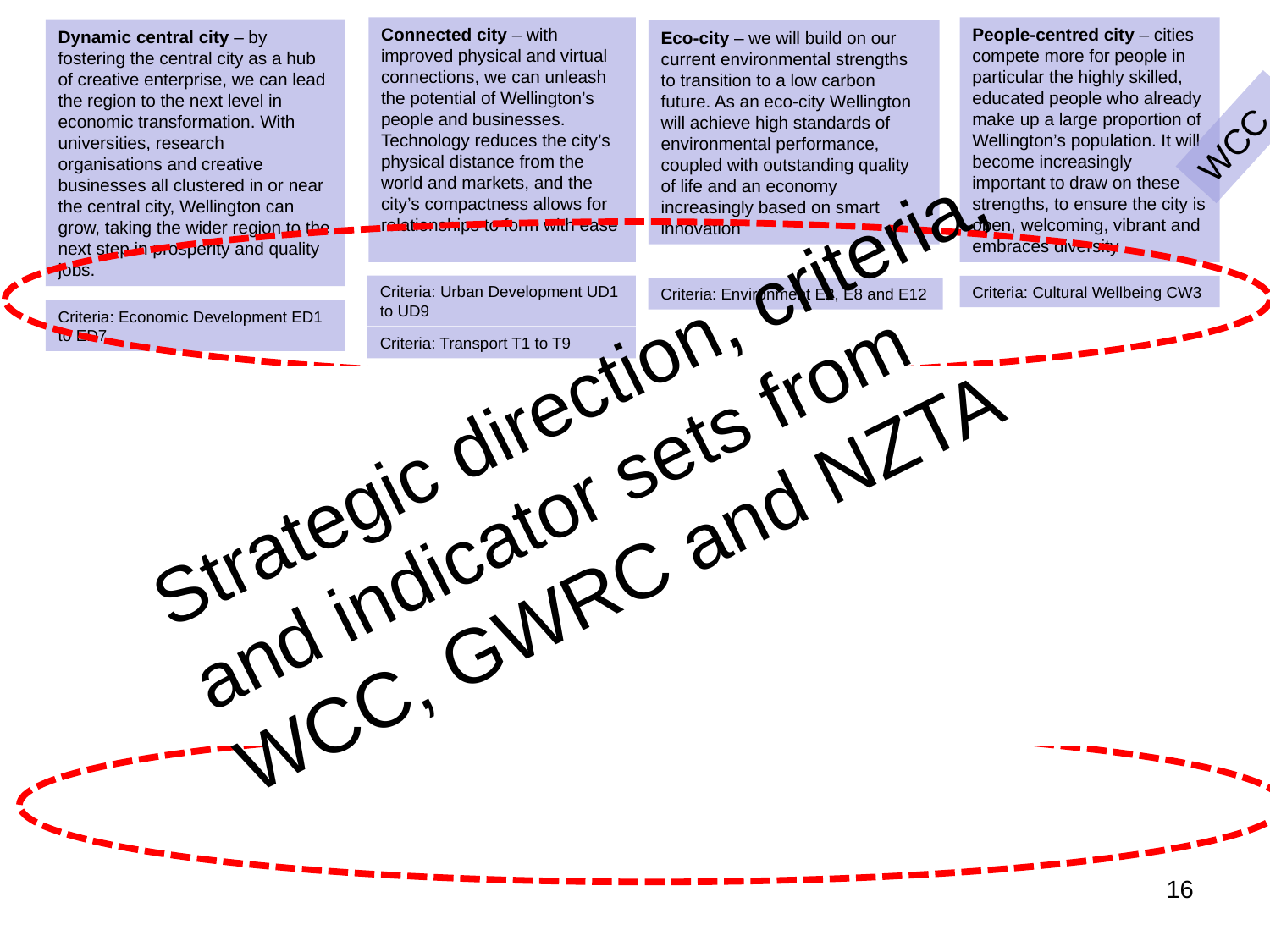

Connected city – with improved physical and virtual connections, we can unleash the potential of Wellington’s people and businesses. Technology reduces the city’s physical distance from the world and markets, and the city’s compactness allows for relationships to form with ease
People-centred city – cities compete more for people in particular the highly skilled, educated people who already make up a large proportion of Wellington’s population. It will become increasingly important to draw on these strengths, to ensure the city is open, welcoming, vibrant and embraces diversity
Dynamic central city – by fostering the central city as a hub of creative enterprise, we can lead the region to the next level in economic transformation. With universities, research organisations and creative businesses all clustered in or near the central city, Wellington can grow, taking the wider region to the next step in prosperity and quality jobs.
Eco-city – we will build on our current environmental strengths to transition to a low carbon future. As an eco-city Wellington will achieve high standards of environmental performance, coupled with outstanding quality of life and an economy increasingly based on smart innovation
WCC

Criteria: Urban Development UD1 to UD9
Criteria: Cultural Wellbeing CW3
Criteria: Environment E2, E8 and E12
Criteria: Economic Development ED1 to ED7
Criteria: Transport T1 to T9

Strong Economy A thriving and diverse economy supported by high quality infrastructure that retains and grows businesses and employment
Healthy Environment  An environment with clean air, fresh water, healthy soils and diverse ecosystems that supports community needs
Engaged Community People participate in shaping the regions' future, take pride in the region, value the region’s urban and rural landscapes, and enjoy the region’s amenities
Resilient Community A regional community that plans for the future, adapts to climate change and is prepared for emergencies
Connected Community 	 People are able to move around the region efficiently and communications networks are effective and accessible
Strategic direction, criteria, and indicator sets from WCC, GWRC and NZTA
GWRC

Criteria: HE001, HE002, HE004, HE014 to HE016
Criteria: Healthy HC003, HC004
Criteria: Connected CC001 to CC007
Criteria:RLTP IRTN 01, 02, 03
Criteria: Prosperous Community PC001, PC003, PC007
Criteria: Regional Foundations RF003, RF004
Criteria: RLTP EOTSEnv 01 to 04
RLTP Safer 01 to 03
Criteria: Sense of Place SP001, SP003 to SP005
Quality Lifestyle QL008, QL011
Criteria: Strong & Tolerant ST008
RLTP WPCITN 01 to 07

Network performance & capability
Cost
Safety
Health

Agency
Criteria: Financial cost of using transport
Criteria: Reduce DSI
Criteria: Pollution
Criteria: Throughput
Criteria: Noise
Criteria: Reliability
Criteria: Infrastructure safety
Criteria: Pricing efficiency
Criteria: Travel time
Criteria: Availability & access
16
Criteria: customer experience